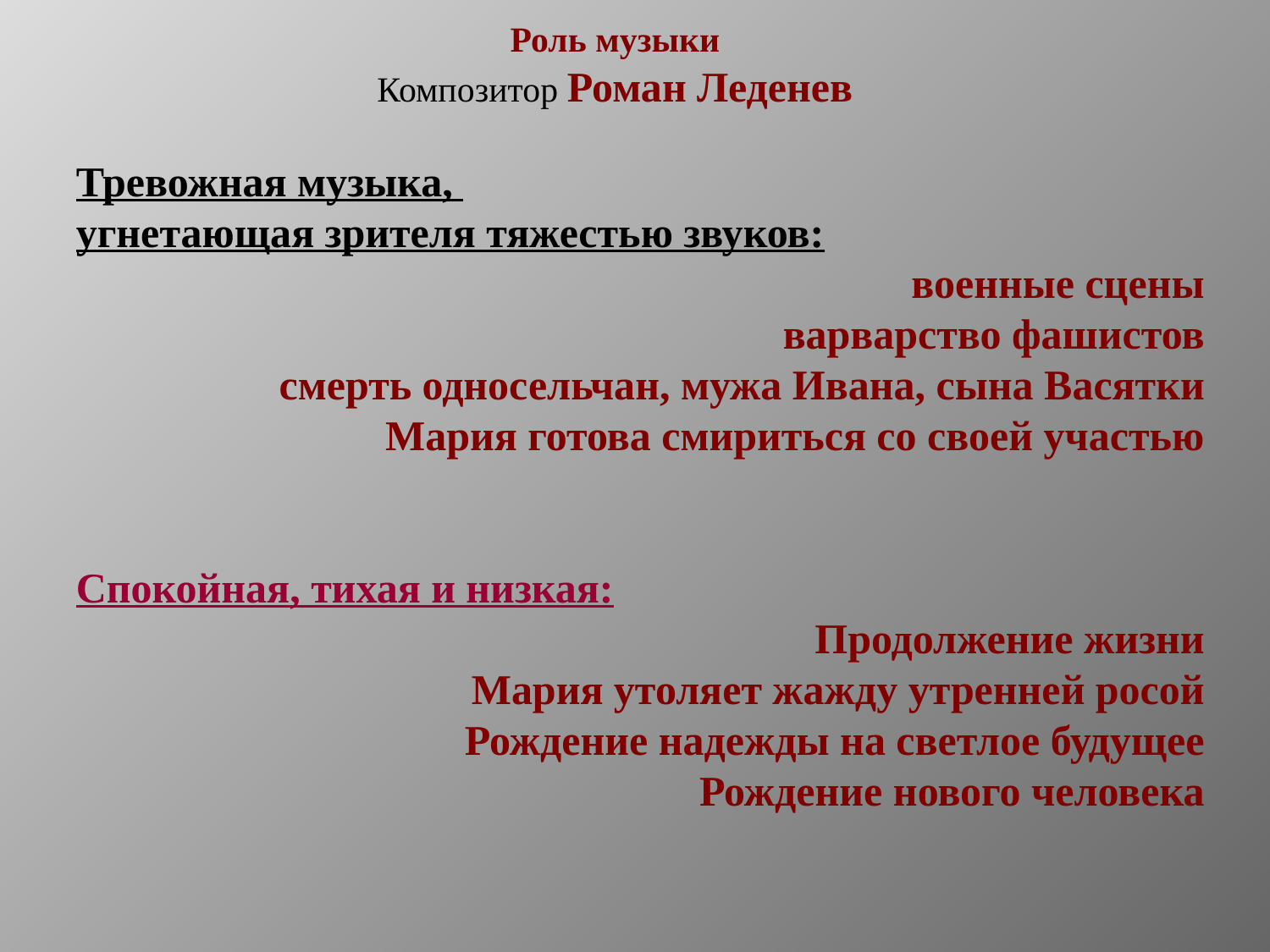

Роль музыки
Композитор Роман Леденев
Тревожная музыка,
угнетающая зрителя тяжестью звуков:
военные сцены
варварство фашистов
смерть односельчан, мужа Ивана, сына Васятки
Мария готова смириться со своей участью

Спокойная, тихая и низкая:
Продолжение жизни
Мария утоляет жажду утренней росой
Рождение надежды на светлое будущее
Рождение нового человека